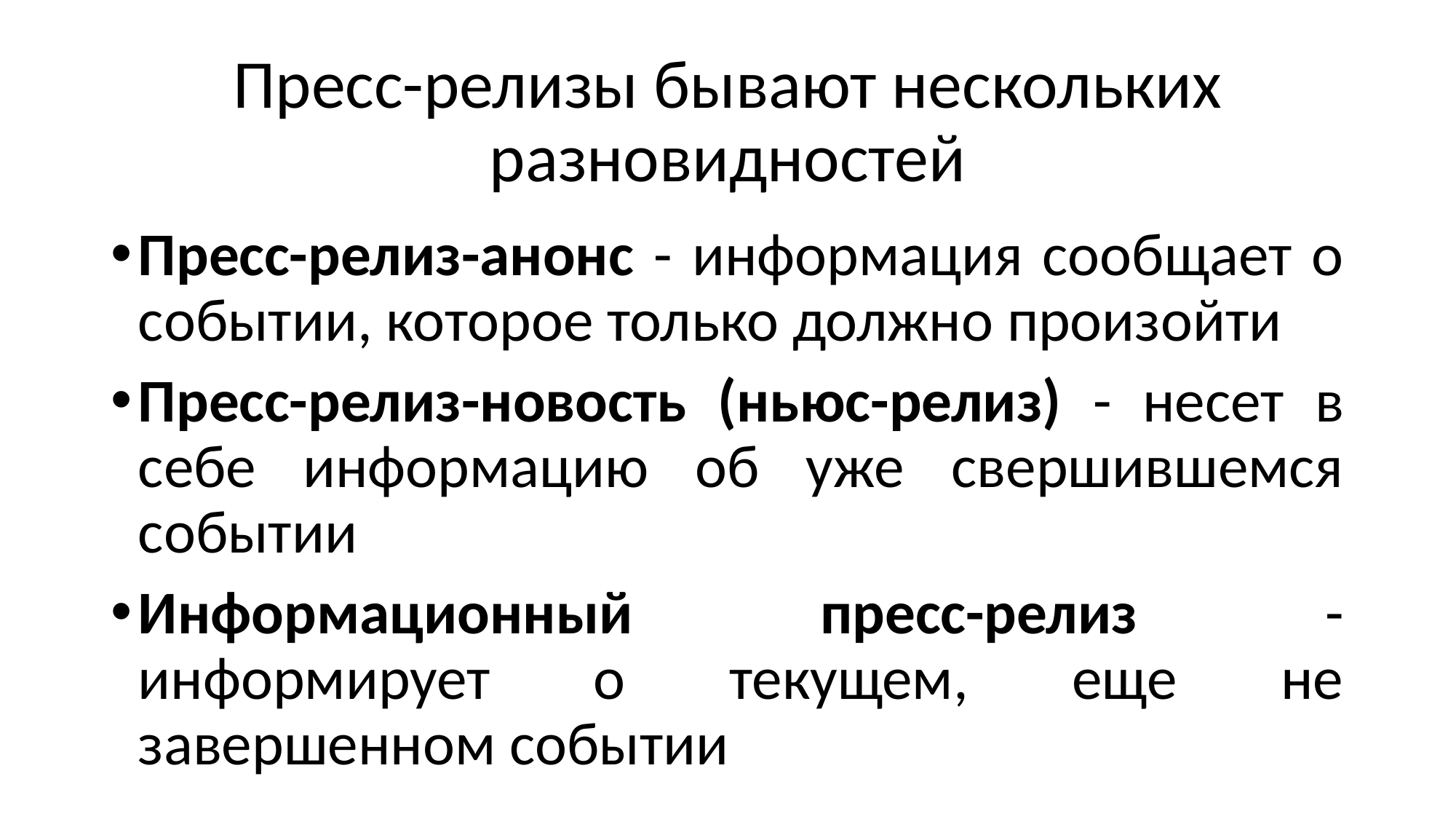

# Пресс-релизы бывают нескольких разновидностей
Пресс-релиз-анонс - информация сообщает о событии, которое только должно произойти
Пресс-релиз-новость (ньюс-релиз) - несет в себе информацию об уже свершившемся событии
Информационный пресс-релиз - информирует о текущем, еще не завершенном событии